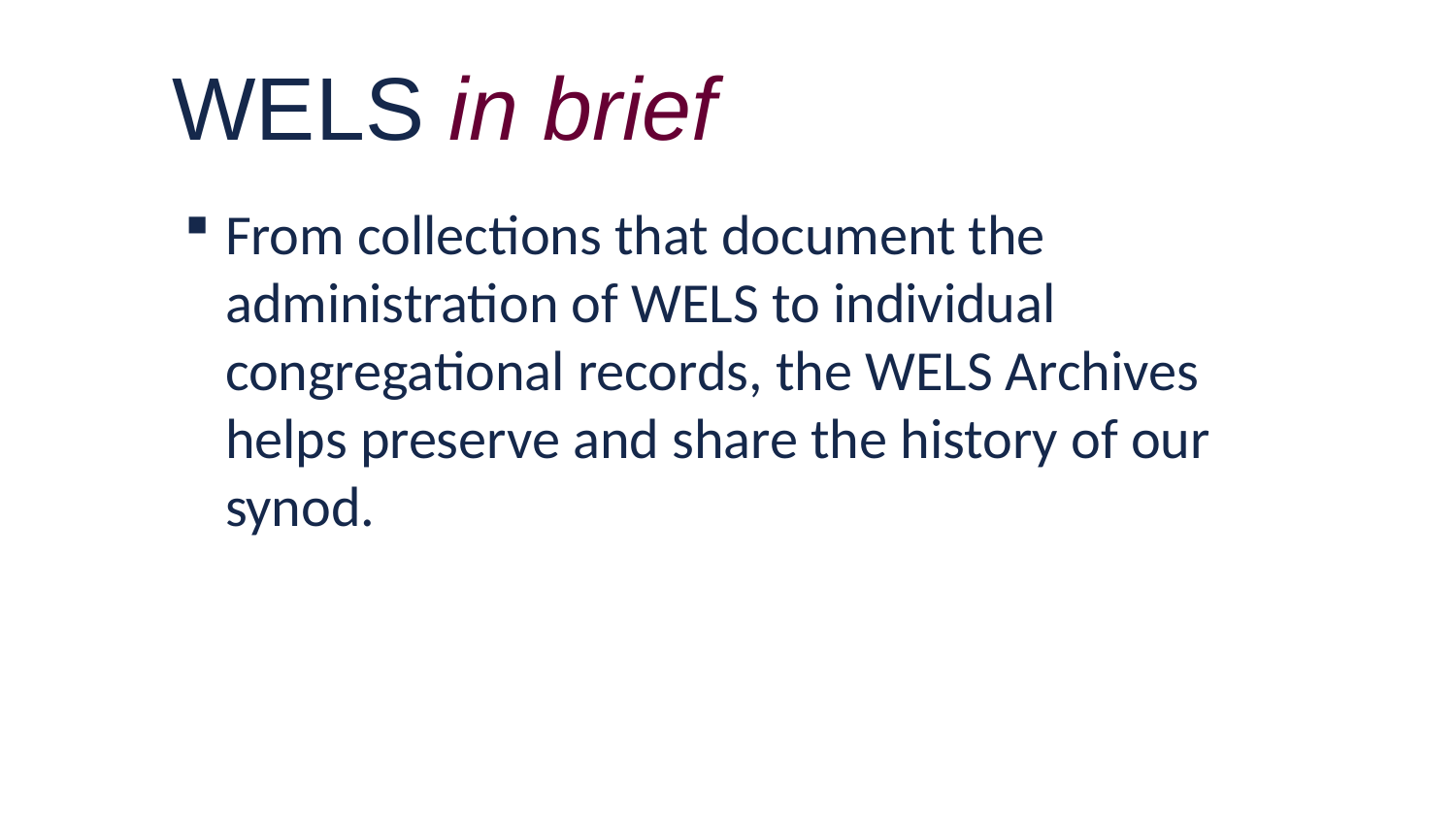

# WELS in brief
From collections that document the administration of WELS to individual congregational records, the WELS Archives helps preserve and share the history of our synod.